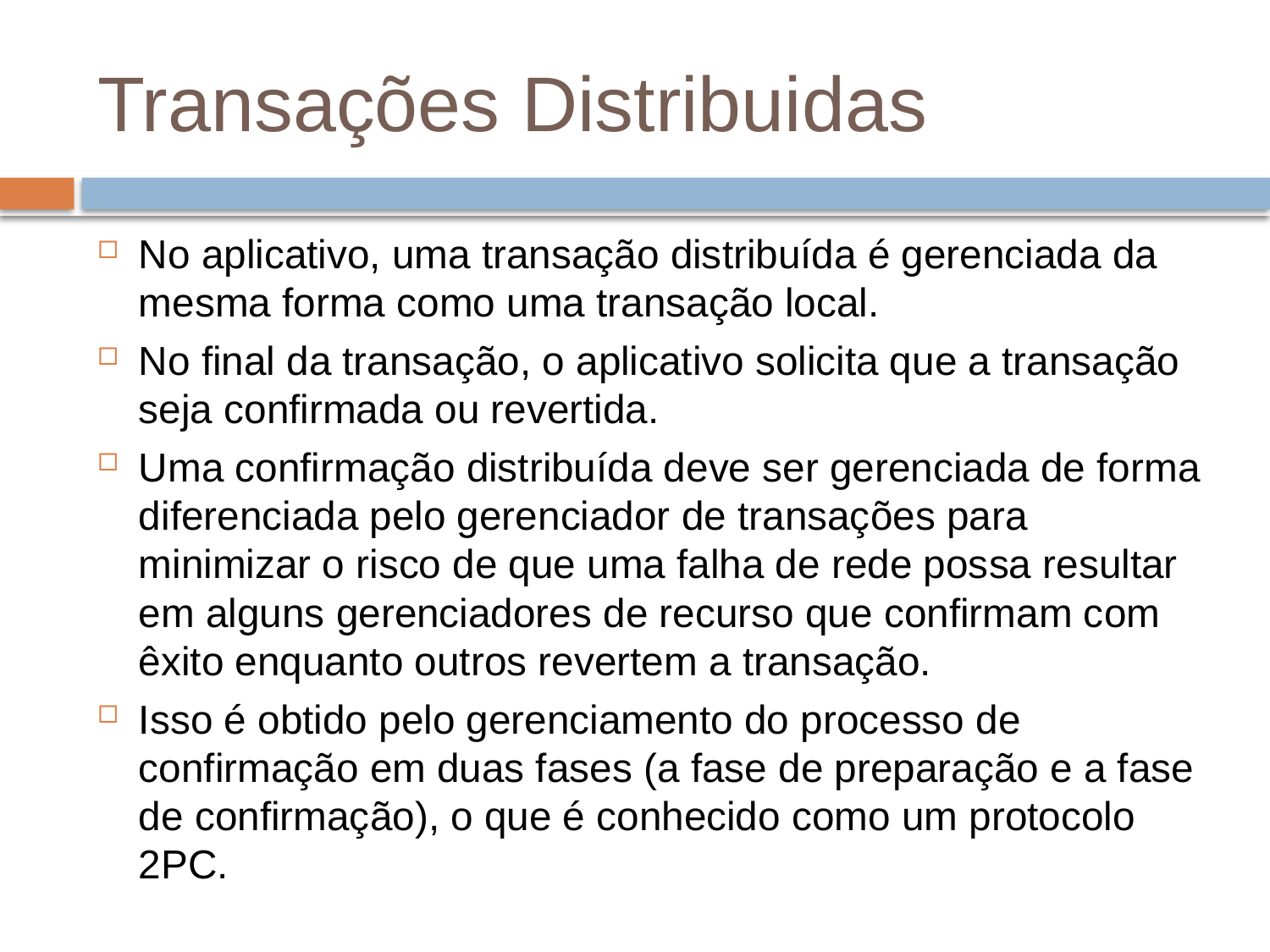

# Transações Distribuidas
No aplicativo, uma transação distribuída é gerenciada da mesma forma como uma transação local.
No final da transação, o aplicativo solicita que a transação seja confirmada ou revertida.
Uma confirmação distribuída deve ser gerenciada de forma diferenciada pelo gerenciador de transações para minimizar o risco de que uma falha de rede possa resultar em alguns gerenciadores de recurso que confirmam com êxito enquanto outros revertem a transação.
Isso é obtido pelo gerenciamento do processo de confirmação em duas fases (a fase de preparação e a fase de confirmação), o que é conhecido como um protocolo 2PC.